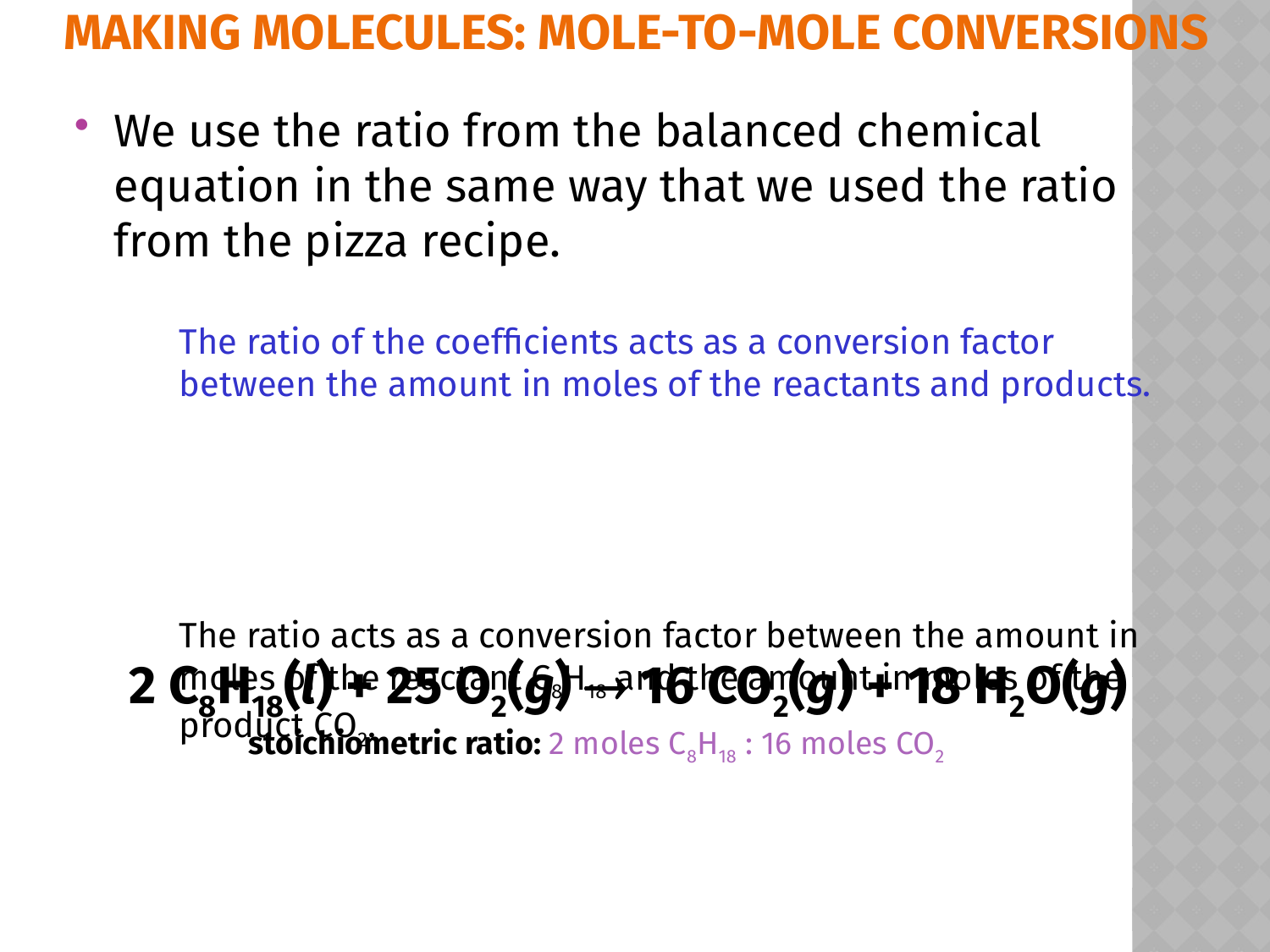

# Making Molecules: Mole-to-Mole Conversions
We use the ratio from the balanced chemical equation in the same way that we used the ratio from the pizza recipe.

	The ratio of the coefficients acts as a conversion factor between the amount in moles of the reactants and products.

	The ratio acts as a conversion factor between the amount in moles of the reactant C8H18 and the amount in moles of the product CO2.
2 C8H18(l) + 25 O2(g) → 16 CO2(g) + 18 H2O(g)
stoichiometric ratio: 2 moles C8H18 : 16 moles CO2